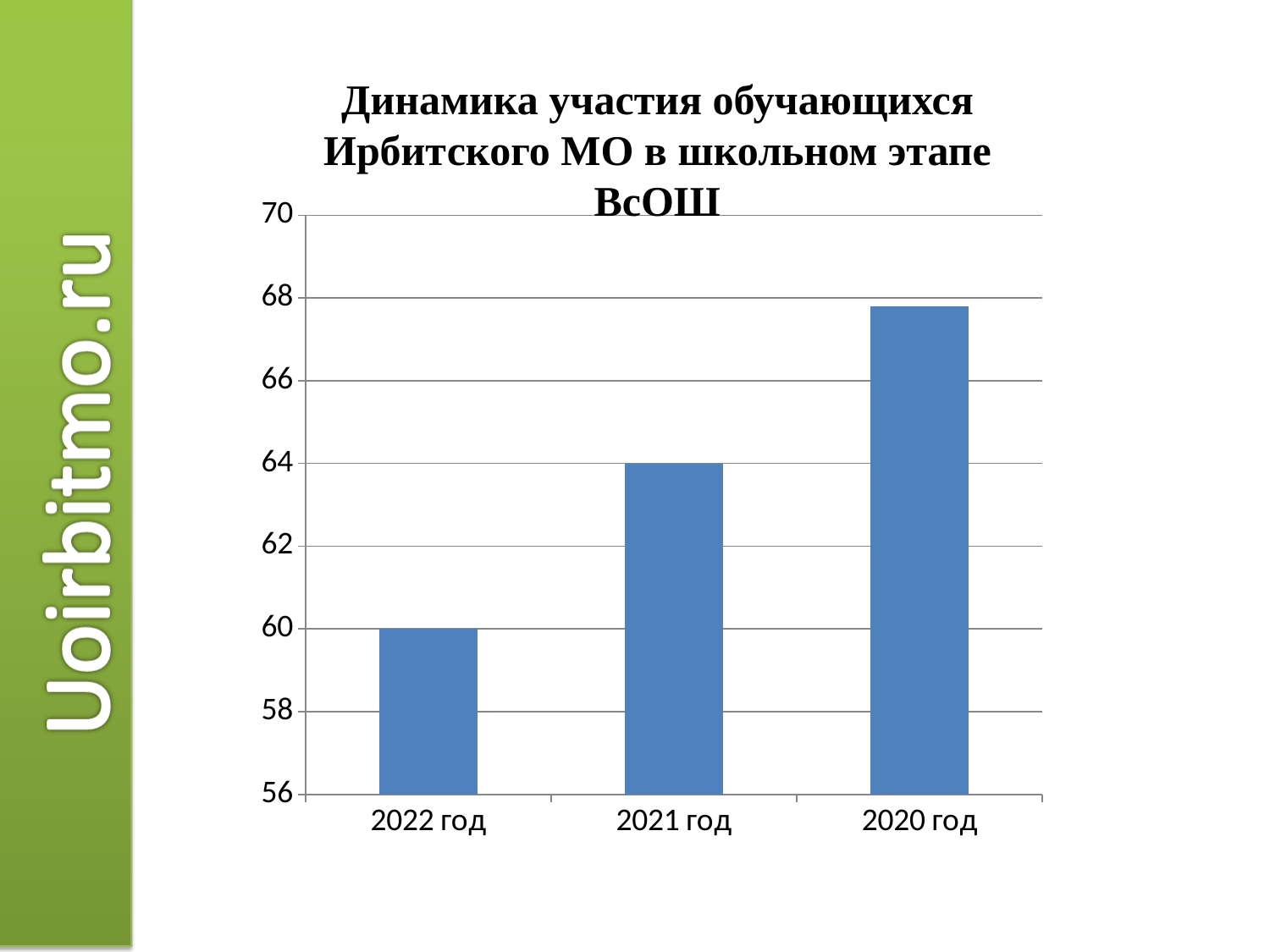

#
Динамика участия обучающихся Ирбитского МО в школьном этапе ВсОШ

### Chart

| Category | Ряд 1 | Столбец1 | Столбец2 |
|---|---|---|---|
| 2022 год | 60.0 | None | None |
| 2021 год | 64.0 | None | None |
| 2020 год | 67.8 | None | None |